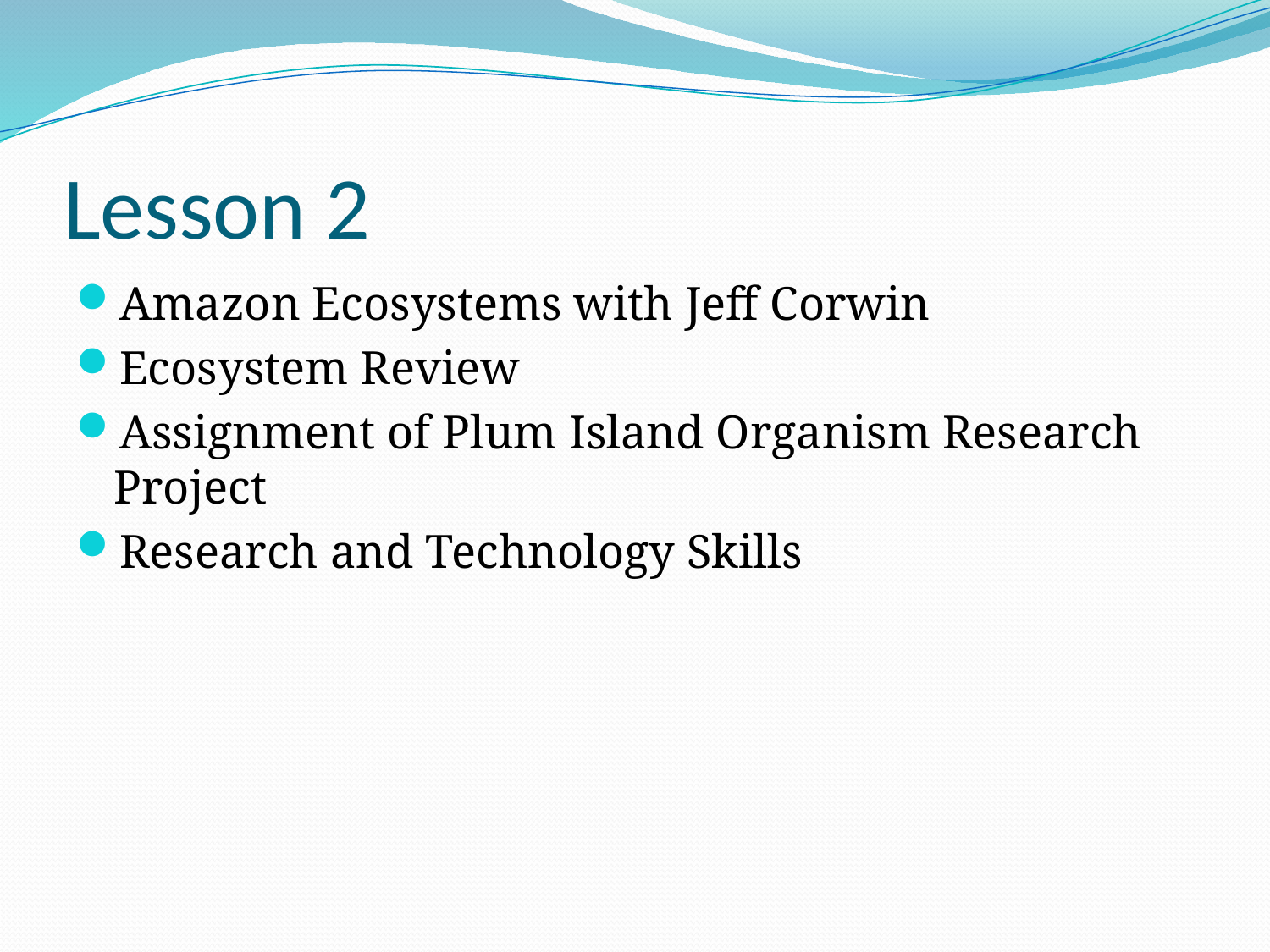

# Lesson 2
Amazon Ecosystems with Jeff Corwin
Ecosystem Review
Assignment of Plum Island Organism Research Project
Research and Technology Skills